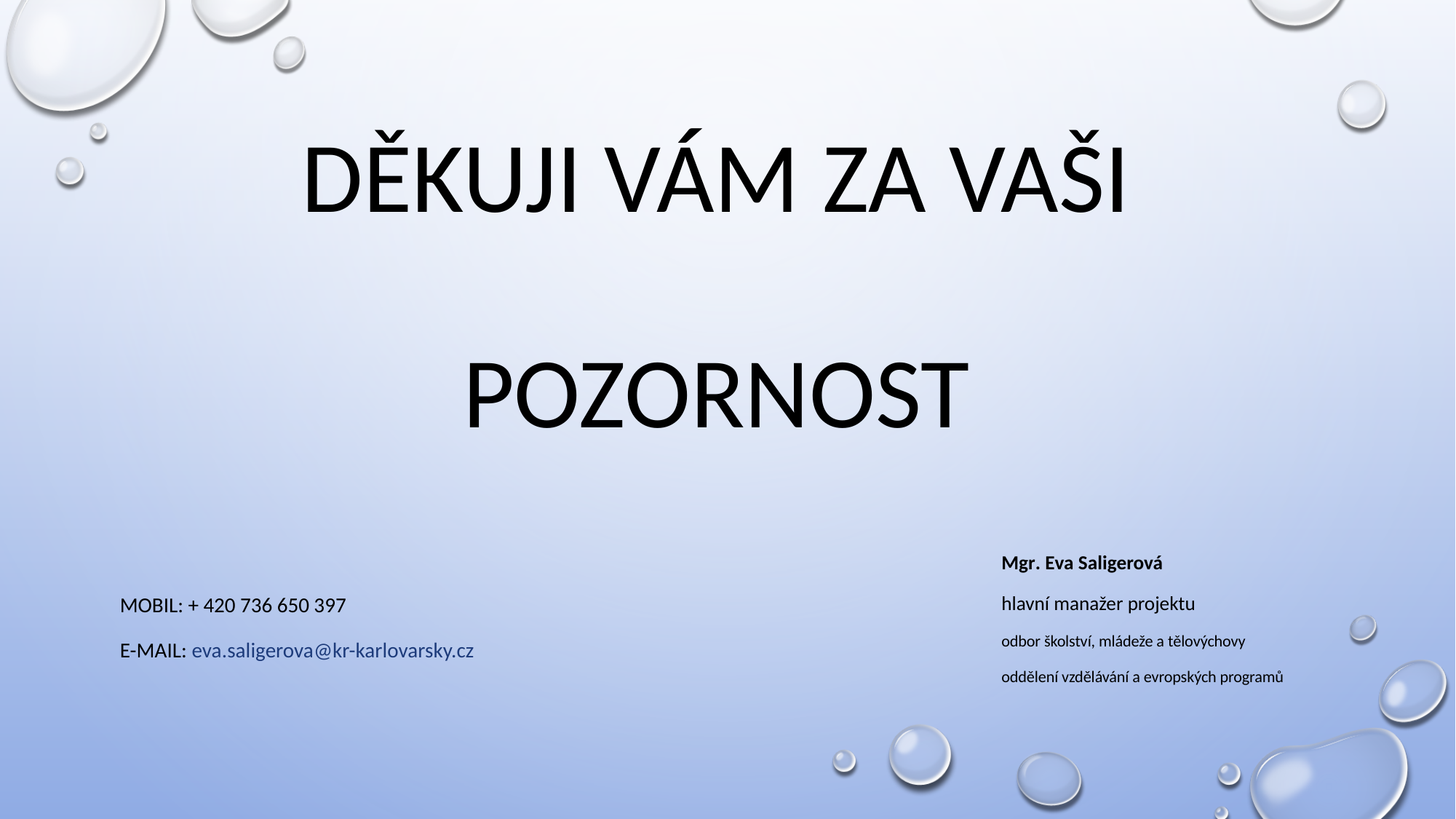

# děkuji vám za vaši pozornost

mobil: + 420 736 650 397
e-mail: eva.saligerova@kr-karlovarsky.cz

Mgr. Eva Saligerová
hlavní manažer projektu
odbor školství, mládeže a tělovýchovy
oddělení vzdělávání a evropských programů